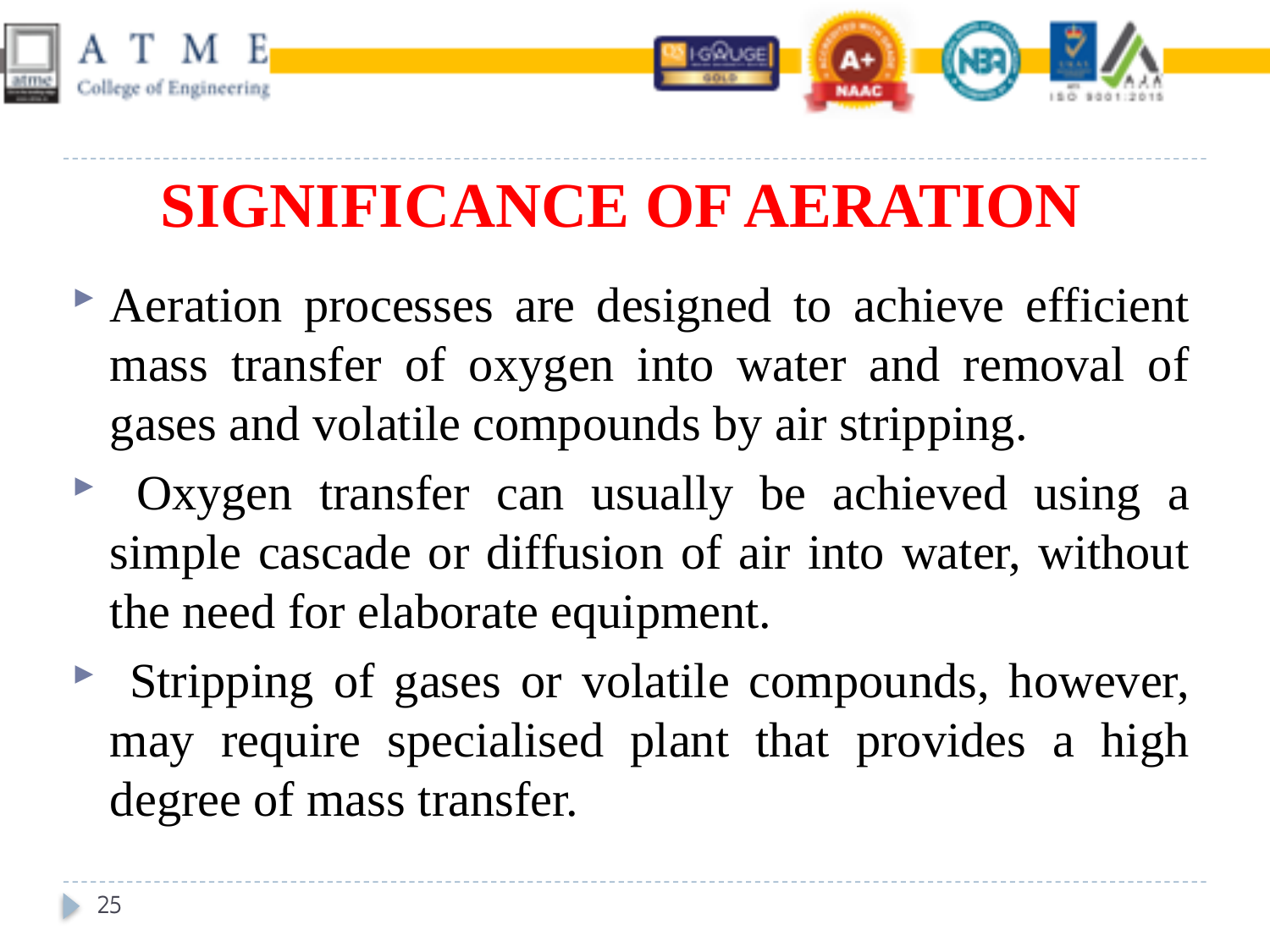

# SIGNIFICANCE OF AERATION
Aeration processes are designed to achieve efficient mass transfer of oxygen into water and removal of gases and volatile compounds by air stripping.
 Oxygen transfer can usually be achieved using a simple cascade or diffusion of air into water, without the need for elaborate equipment.
 Stripping of gases or volatile compounds, however, may require specialised plant that provides a high degree of mass transfer.
25